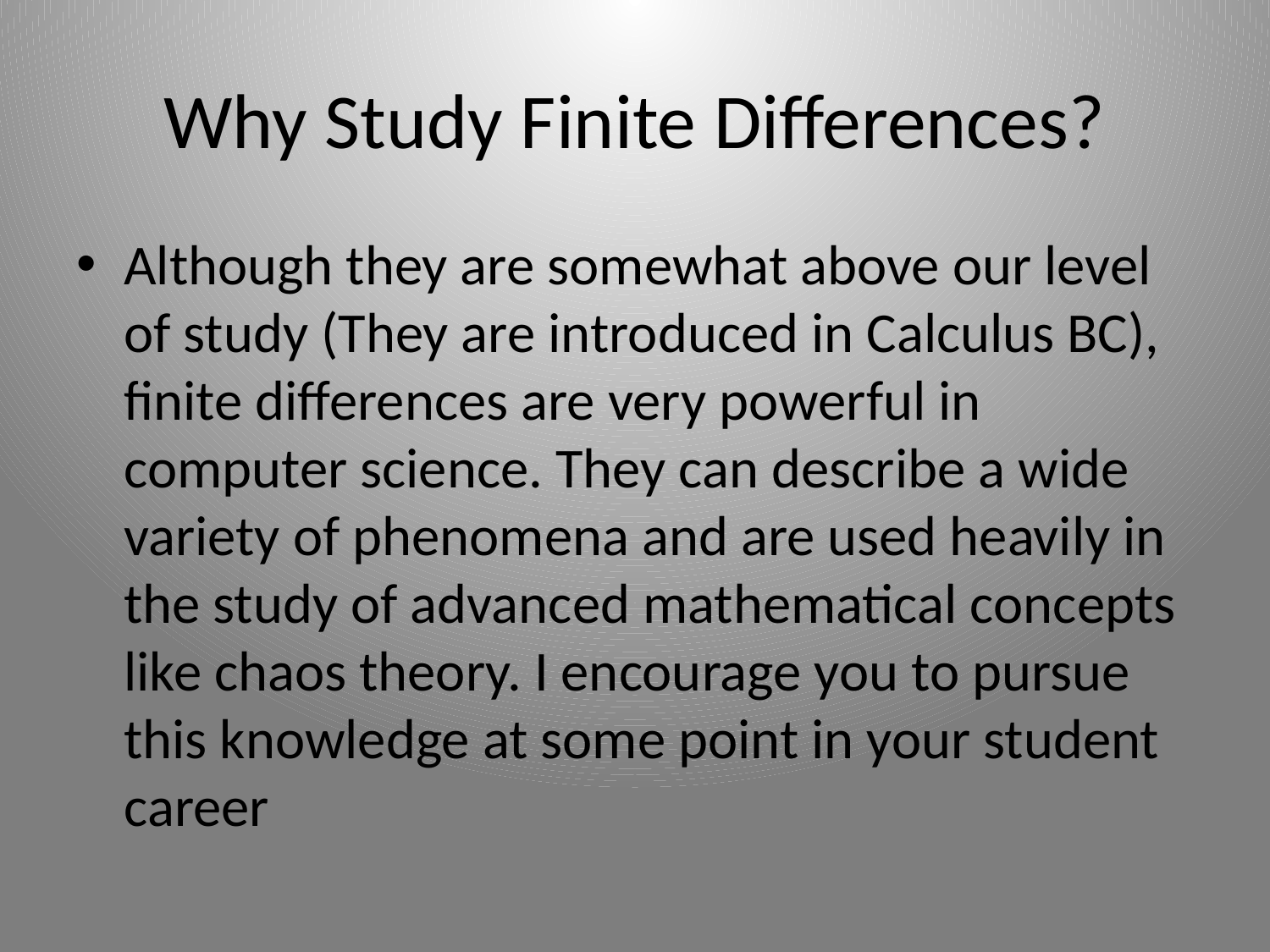

# Why Study Finite Differences?
Although they are somewhat above our level of study (They are introduced in Calculus BC), finite differences are very powerful in computer science. They can describe a wide variety of phenomena and are used heavily in the study of advanced mathematical concepts like chaos theory. I encourage you to pursue this knowledge at some point in your student career